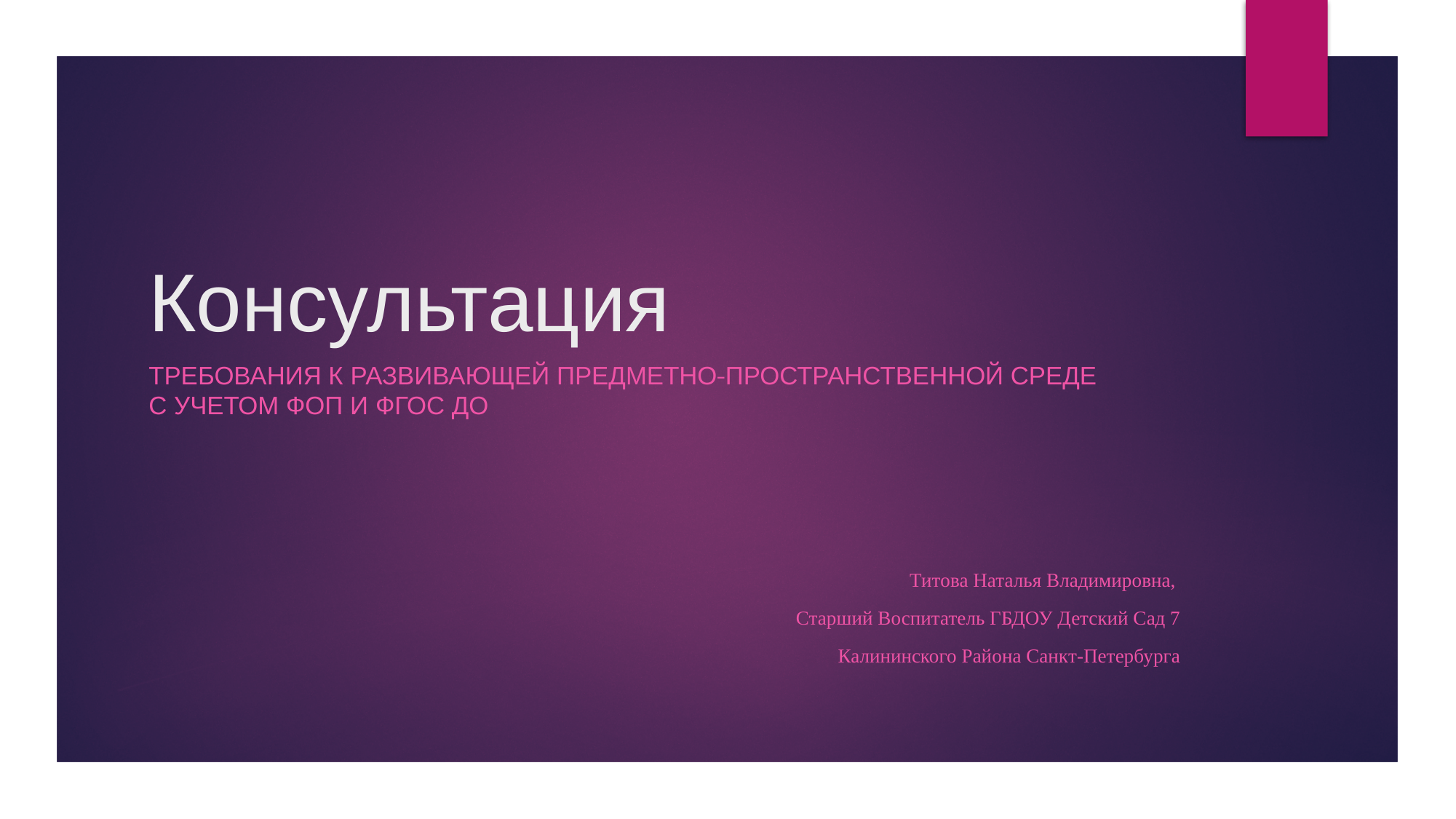

# Консультация
Требования к развивающей предметно-пространственной среде с учетом ФОП и ФГОС ДО

Титова Наталья Владимировна,
Старший Воспитатель ГБДОУ Детский Сад 7
 Калининского Района Санкт-Петербурга